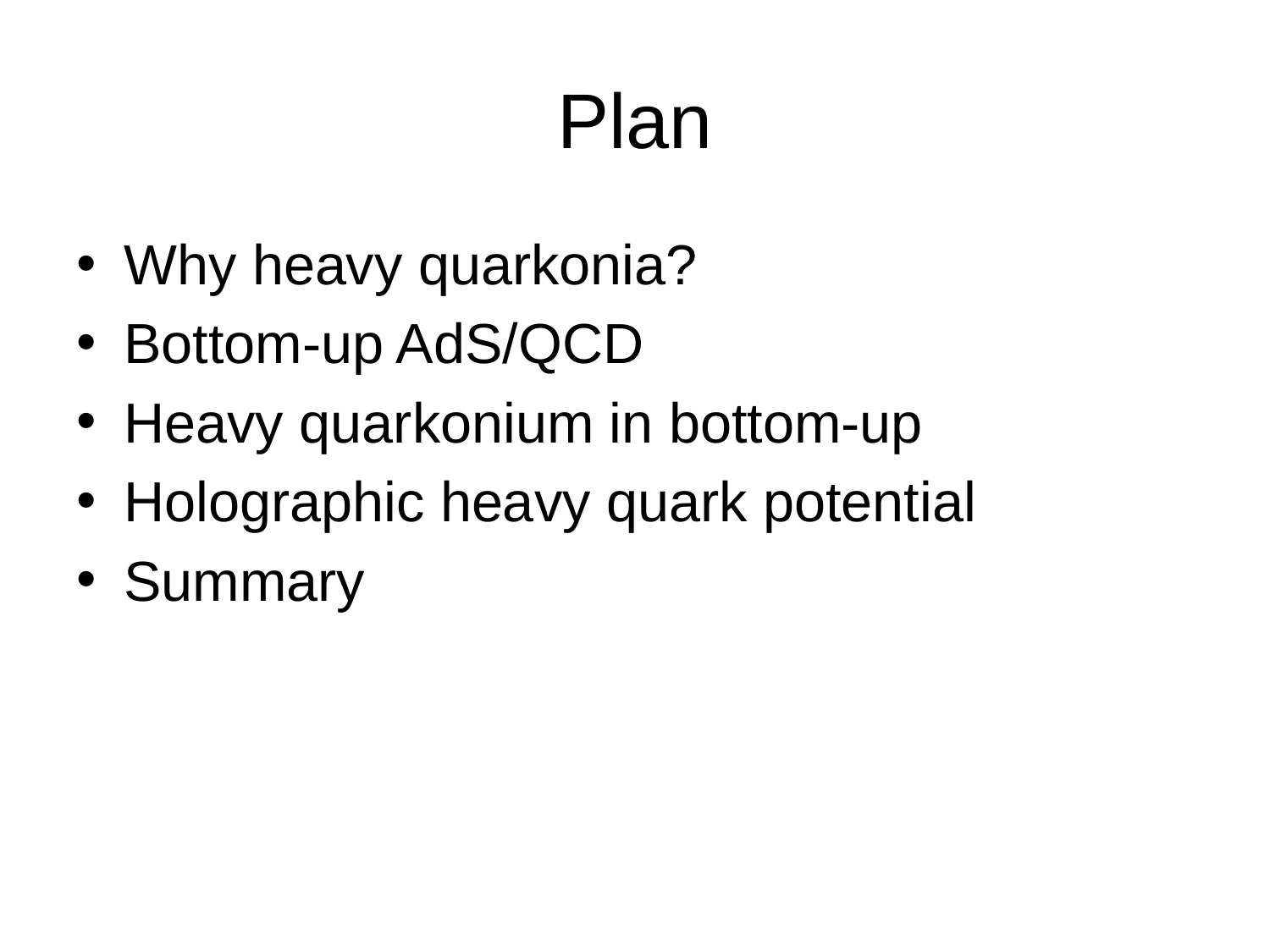

# Plan
Why heavy quarkonia?
Bottom-up AdS/QCD
Heavy quarkonium in bottom-up
Holographic heavy quark potential
Summary